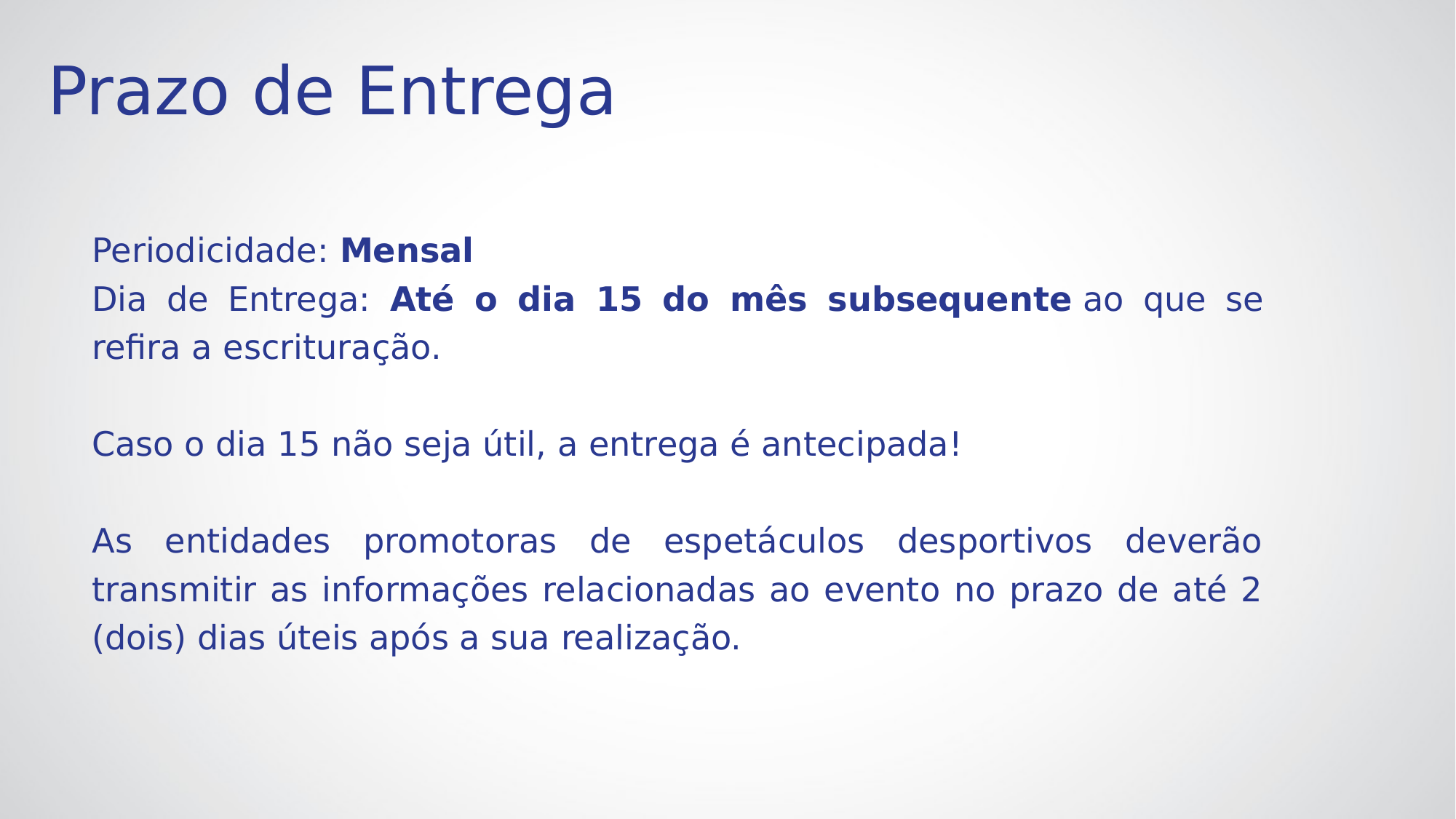

Prazo de Entrega
Periodicidade: Mensal
Dia de Entrega: Até o dia 15 do mês subsequente ao que se refira a escrituração.

Caso o dia 15 não seja útil, a entrega é antecipada!

As entidades promotoras de espetáculos desportivos deverão transmitir as informações relacionadas ao evento no prazo de até 2 (dois) dias úteis após a sua realização.